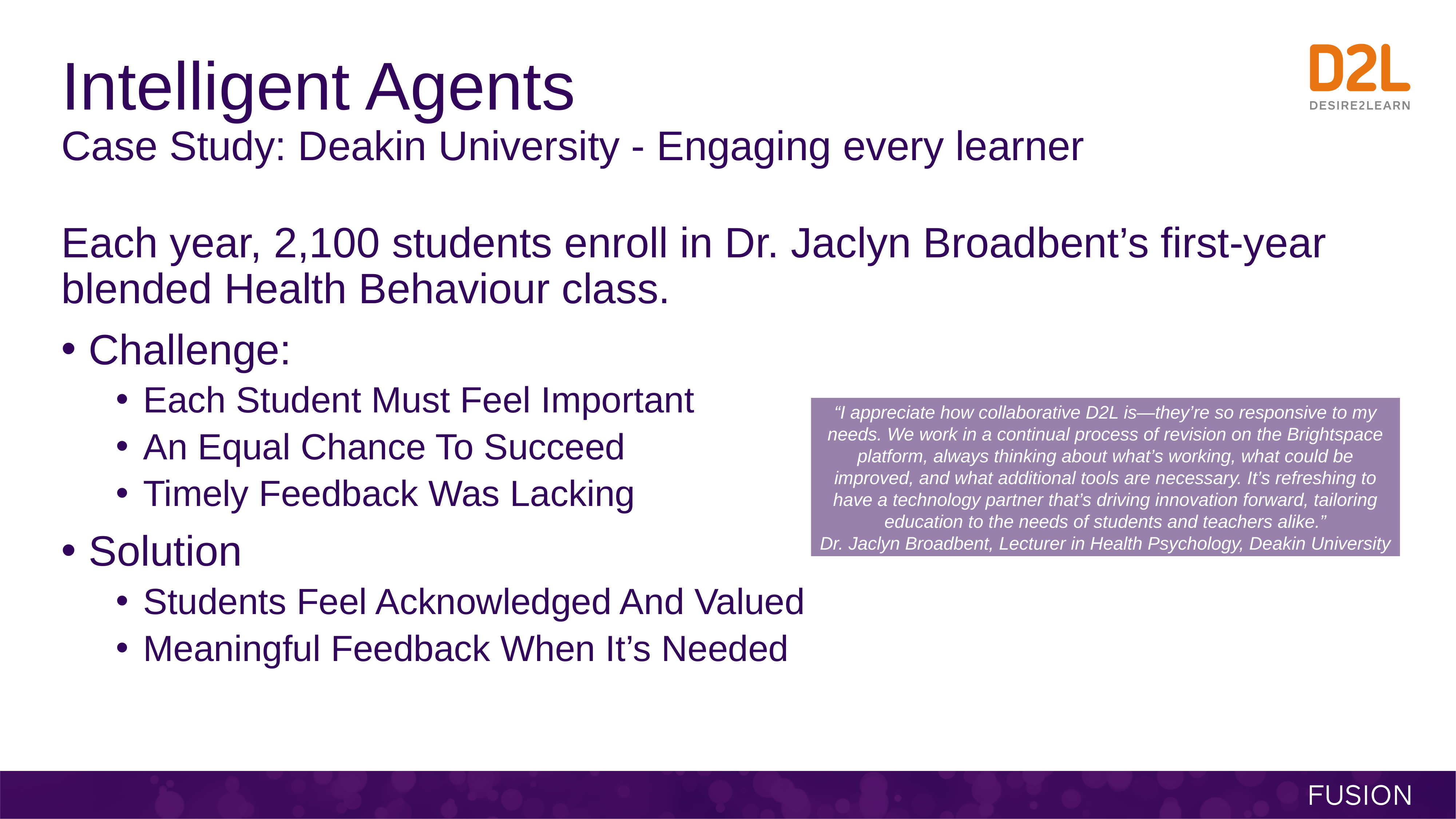

# Intelligent Agents Case Study: Deakin University - Engaging every learner
Each year, 2,100 students enroll in Dr. Jaclyn Broadbent’s first-year blended Health Behaviour class.
Challenge:
Each Student Must Feel Important
An Equal Chance To Succeed
Timely Feedback Was Lacking
Solution
Students Feel Acknowledged And Valued
Meaningful Feedback When It’s Needed
“I appreciate how collaborative D2L is—they’re so responsive to my needs. We work in a continual process of revision on the Brightspace platform, always thinking about what’s working, what could be improved, and what additional tools are necessary. It’s refreshing to have a technology partner that’s driving innovation forward, tailoring education to the needs of students and teachers alike.”
Dr. Jaclyn Broadbent, Lecturer in Health Psychology, Deakin University